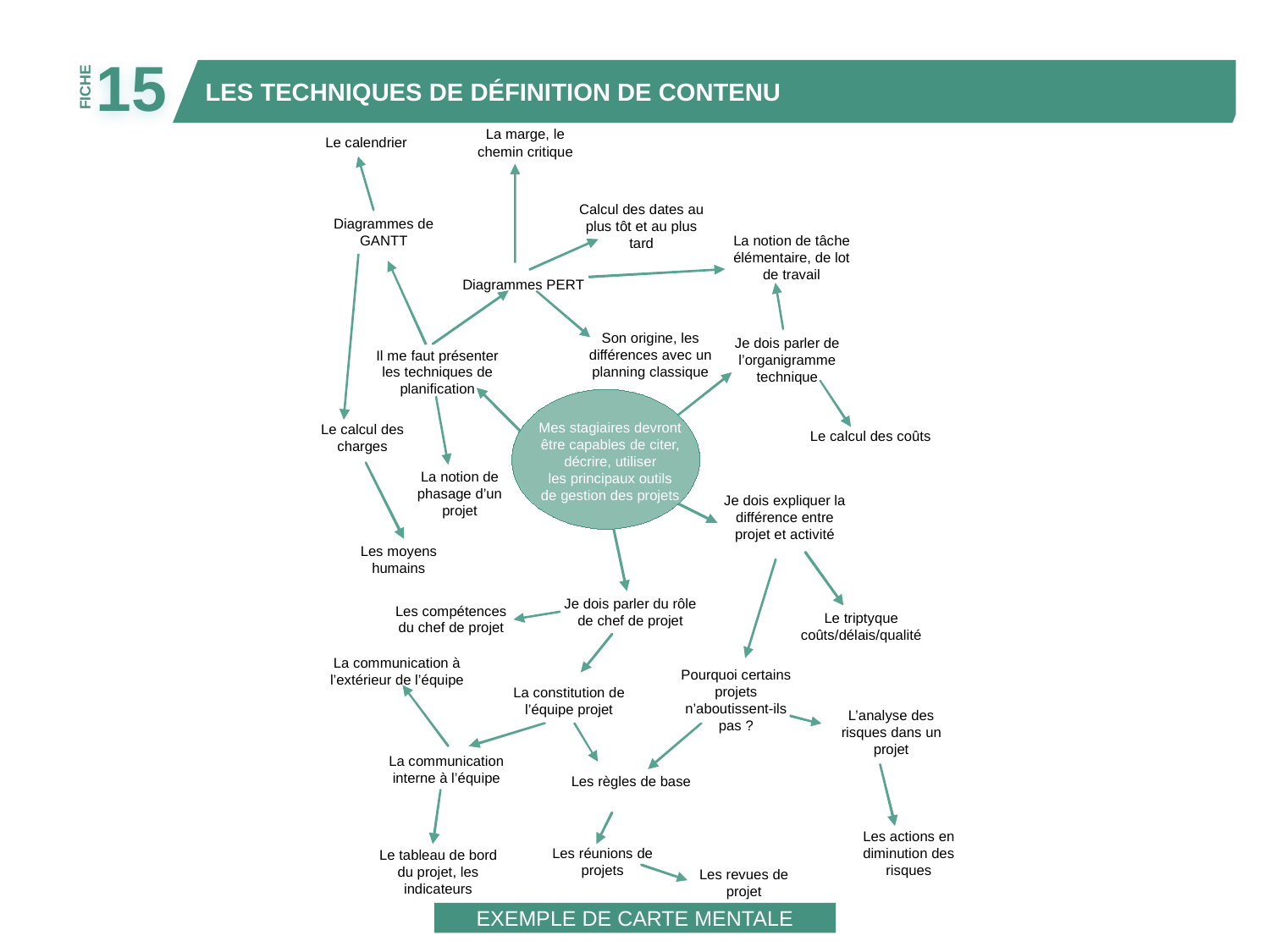

15

LES TECHNIQUES DE DÉFINITION DE CONTENU
FICHE
La marge, le
chemin critique
Le calendrier

Calcul des dates au
plus tôt et au plus
tard
Diagrammes de
GANTT
La notion de tâche
élémentaire, de lot
de travail

Diagrammes PERT

Son origine, les
différences avec un
planning classique
Je dois parler de
l’organigramme
technique
Il me faut présenter
les techniques de
planification

Mes stagiaires devront
être capables de citer,
décrire, utiliser
les principaux outils
de gestion des projets
Le calcul des
charges
Le calcul des coûts

La notion de
phasage d’un
projet

Je dois expliquer la
différence entre
projet et activité
Les moyens
humains

Je dois parler du rôle
de chef de projet
Les compétences
du chef de projet
Le triptyque
coûts/délais/qualité

La communication à
l’extérieur de l’équipe
Pourquoi certains
projets
n’aboutissent-ils
pas ?
La constitution de
l’équipe projet

L’analyse des
risques dans un
projet

La communication
interne à l’équipe

Les règles de base

Les actions en
diminution des
risques
Les réunions de
projets
Le tableau de bord
du projet, les
indicateurs

Les revues de
projet
EXEMPLE DE CARTE MENTALE